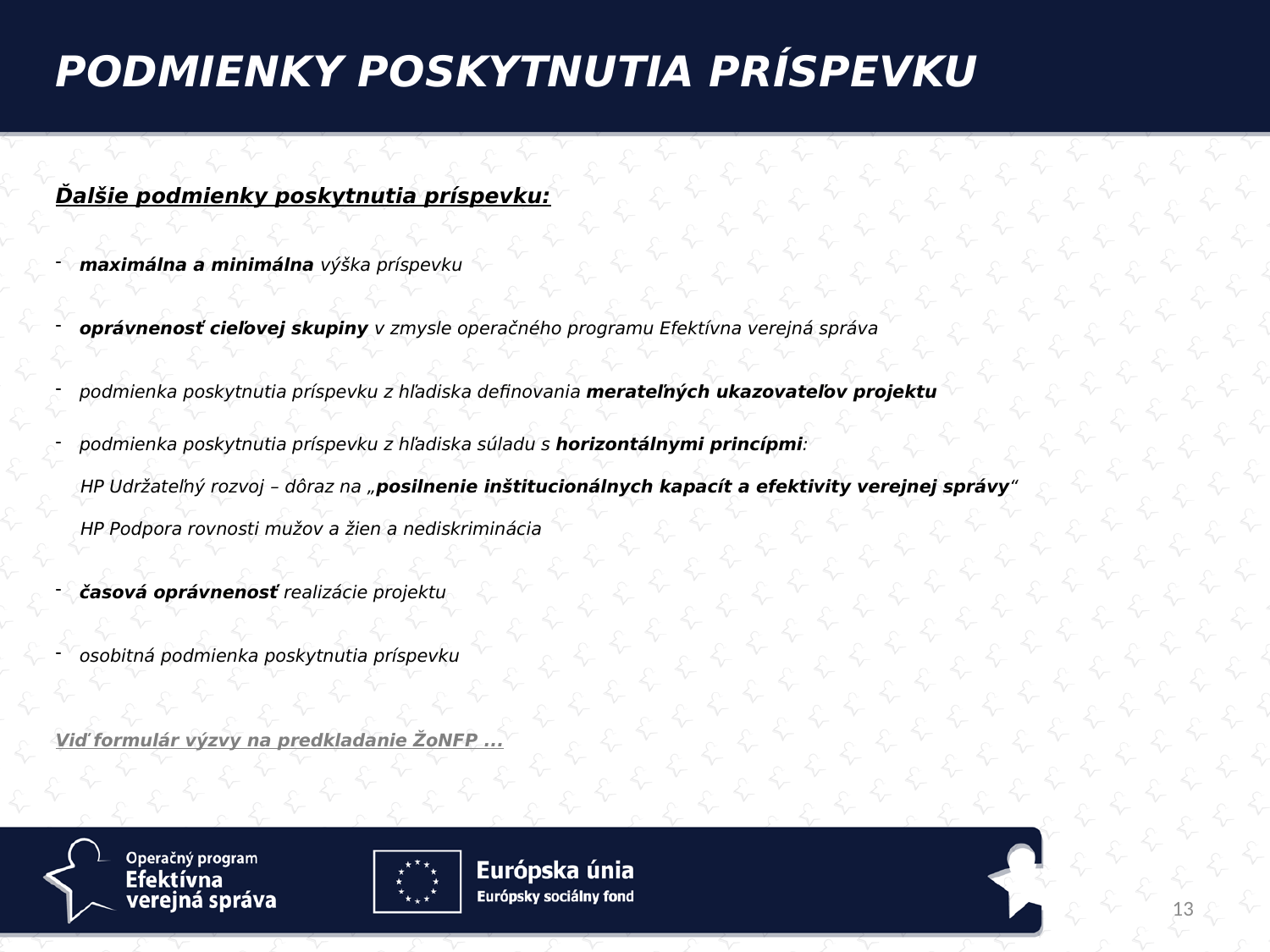

Podmienky poskytnutia príspevku
Ďalšie podmienky poskytnutia príspevku:

maximálna a minimálna výška príspevku

oprávnenosť cieľovej skupiny v zmysle operačného programu Efektívna verejná správa

podmienka poskytnutia príspevku z hľadiska definovania merateľných ukazovateľov projektu

podmienka poskytnutia príspevku z hľadiska súladu s horizontálnymi princípmi:
HP Udržateľný rozvoj – dôraz na „posilnenie inštitucionálnych kapacít a efektivity verejnej správy“
HP Podpora rovnosti mužov a žien a nediskriminácia

časová oprávnenosť realizácie projektu

osobitná podmienka poskytnutia príspevku

Viď formulár výzvy na predkladanie ŽoNFP ...

13